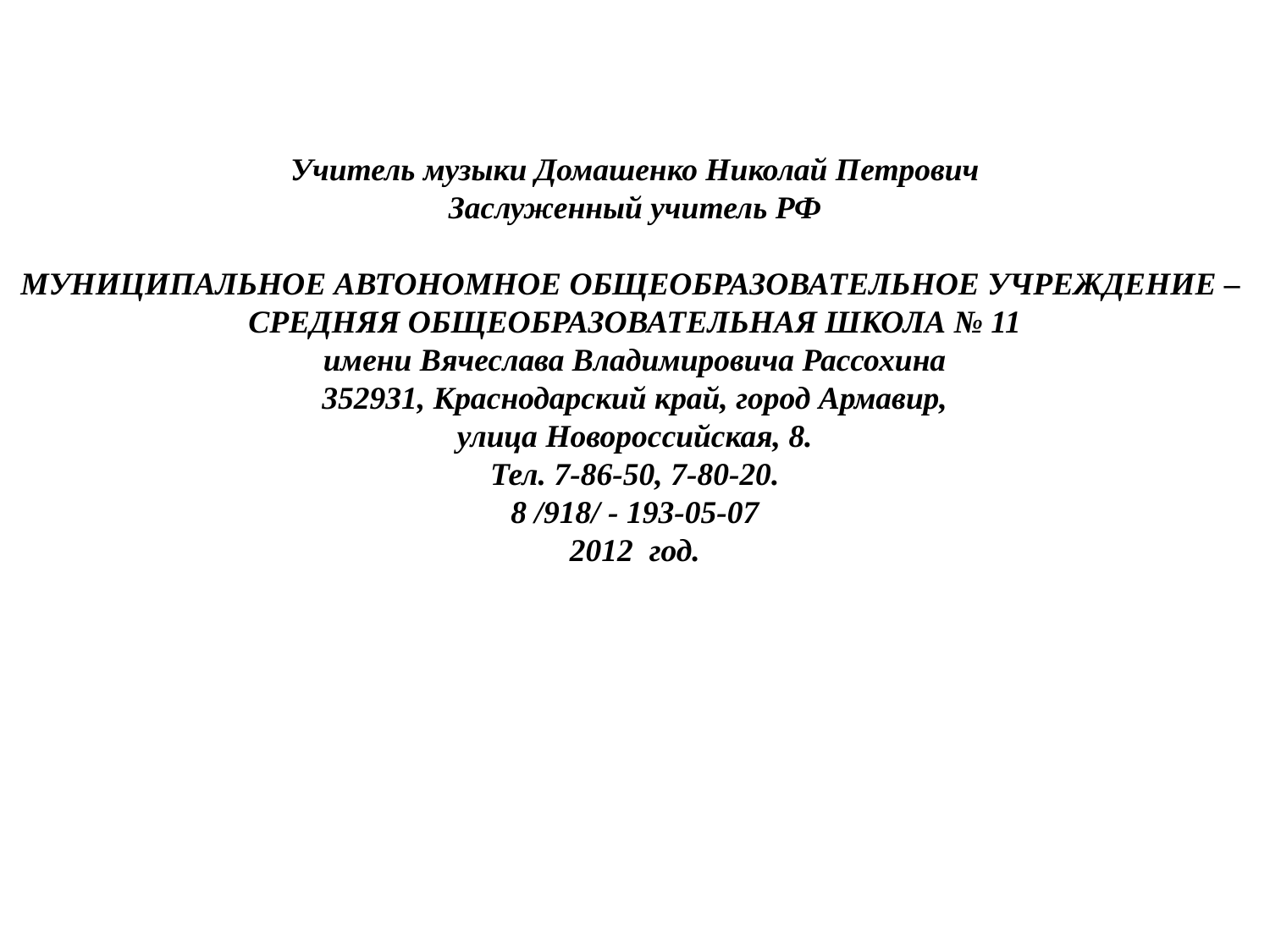

Учитель музыки Домашенко Николай Петрович
Заслуженный учитель РФ
МУНИЦИПАЛЬНОЕ АВТОНОМНОЕ ОБЩЕОБРАЗОВАТЕЛЬНОЕ УЧРЕЖДЕНИЕ –
СРЕДНЯЯ ОБЩЕОБРАЗОВАТЕЛЬНАЯ ШКОЛА № 11
имени Вячеслава Владимировича Рассохина
352931, Краснодарский край, город Армавир,
улица Новороссийская, 8.
Тел. 7-86-50, 7-80-20.
8 /918/ - 193-05-07
2012  год.